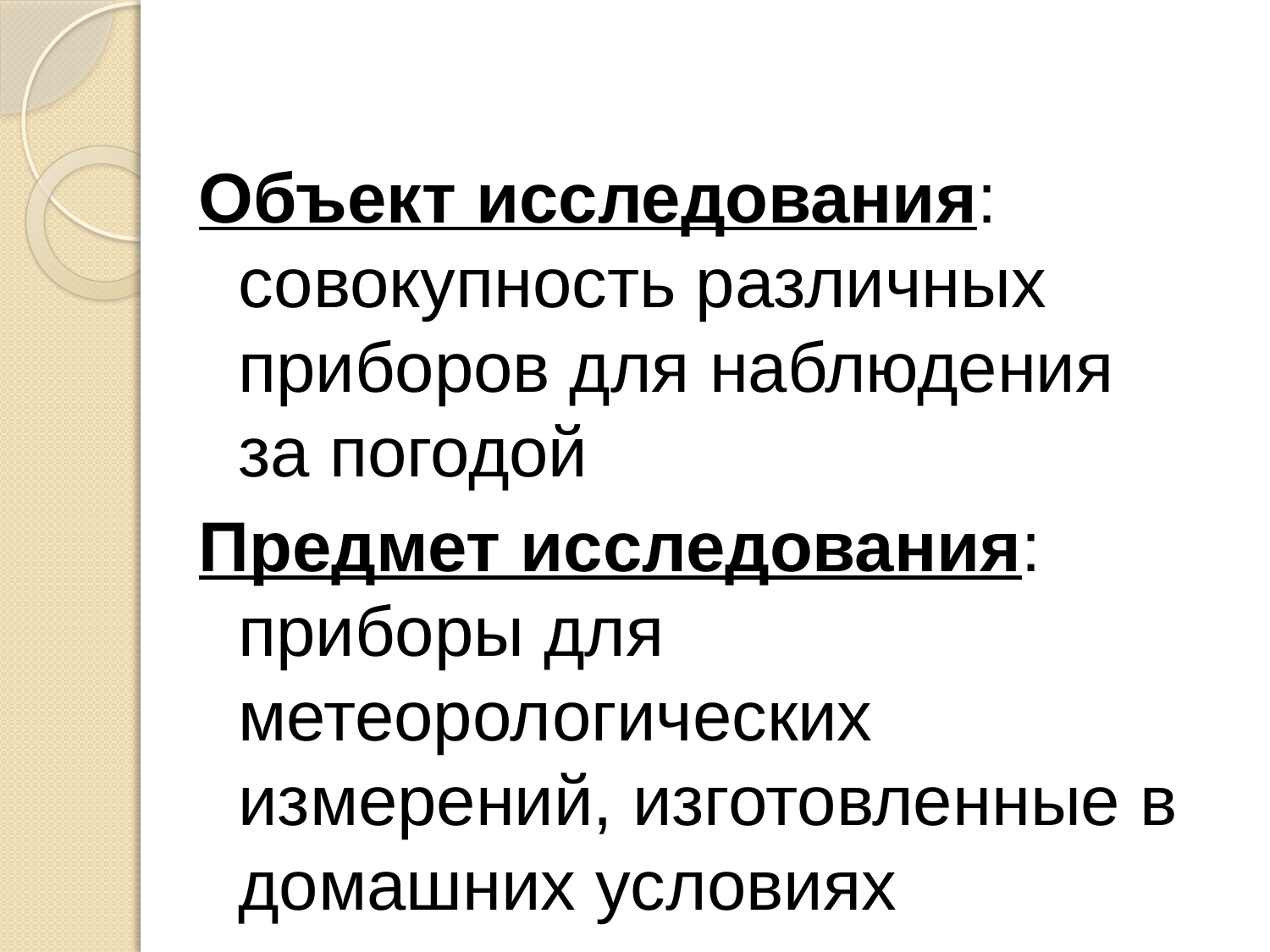

Объект исследования:  совокупность различных приборов для наблюдения за погодой
Предмет исследования: приборы для метеорологических измерений, изготовленные в домашних условиях